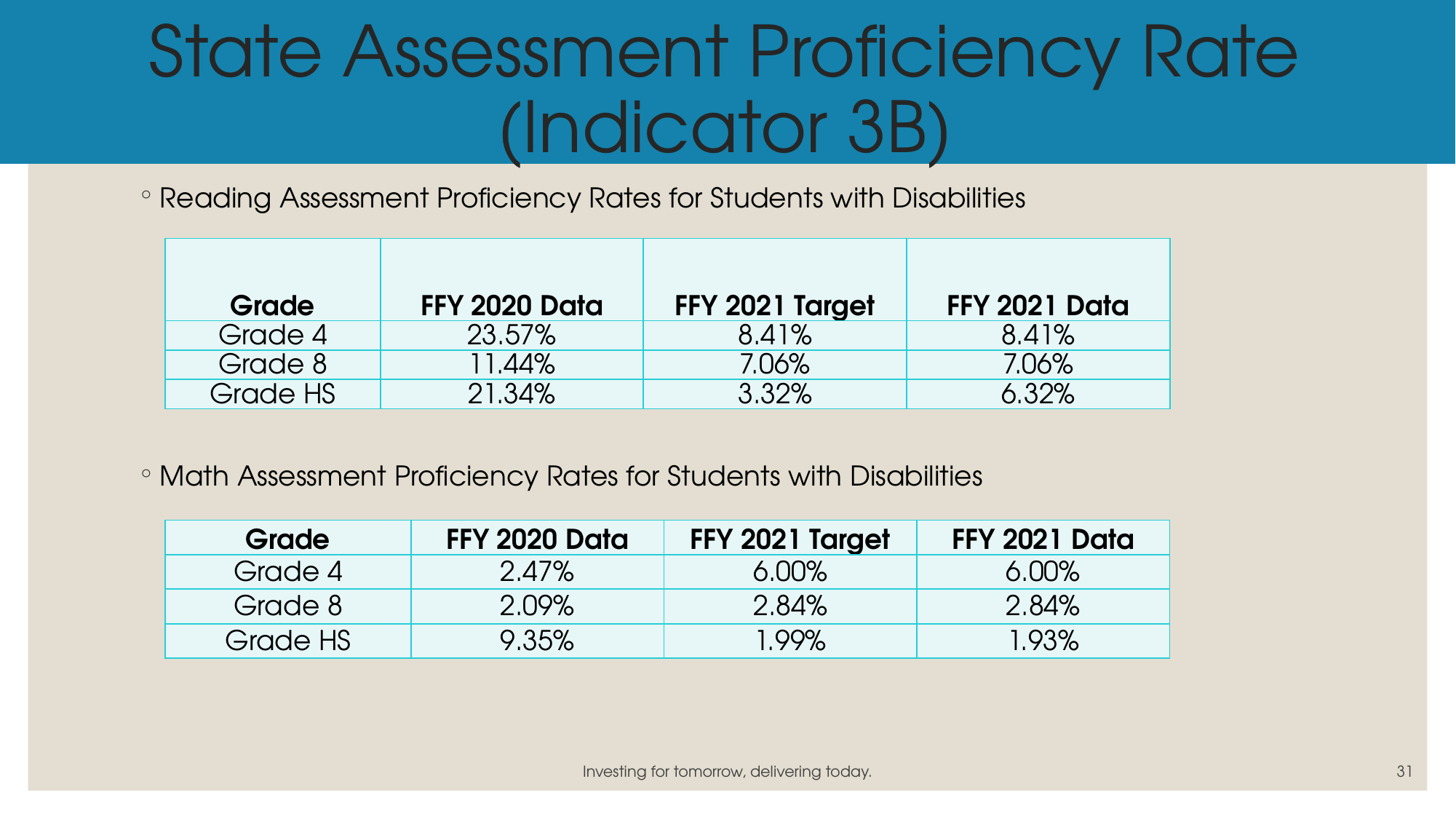

# State Assessment Proficiency Rate (Indicator 3B)
Reading Assessment Proficiency Rates for Students with Disabilities

Math Assessment Proficiency Rates for Students with Disabilities

| Grade | FFY 2020 Data | FFY 2021 Target | FFY 2021 Data |
| --- | --- | --- | --- |
| Grade 4 | 23.57% | 8.41% | 8.41% |
| Grade 8 | 11.44% | 7.06% | 7.06% |
| Grade HS | 21.34% | 3.32% | 6.32% |
| Grade | FFY 2020 Data | FFY 2021 Target | FFY 2021 Data |
| --- | --- | --- | --- |
| Grade 4 | 2.47% | 6.00% | 6.00% |
| Grade 8 | 2.09% | 2.84% | 2.84% |
| Grade HS | 9.35% | 1.99% | 1.93% |
Investing for tomorrow, delivering today.
31